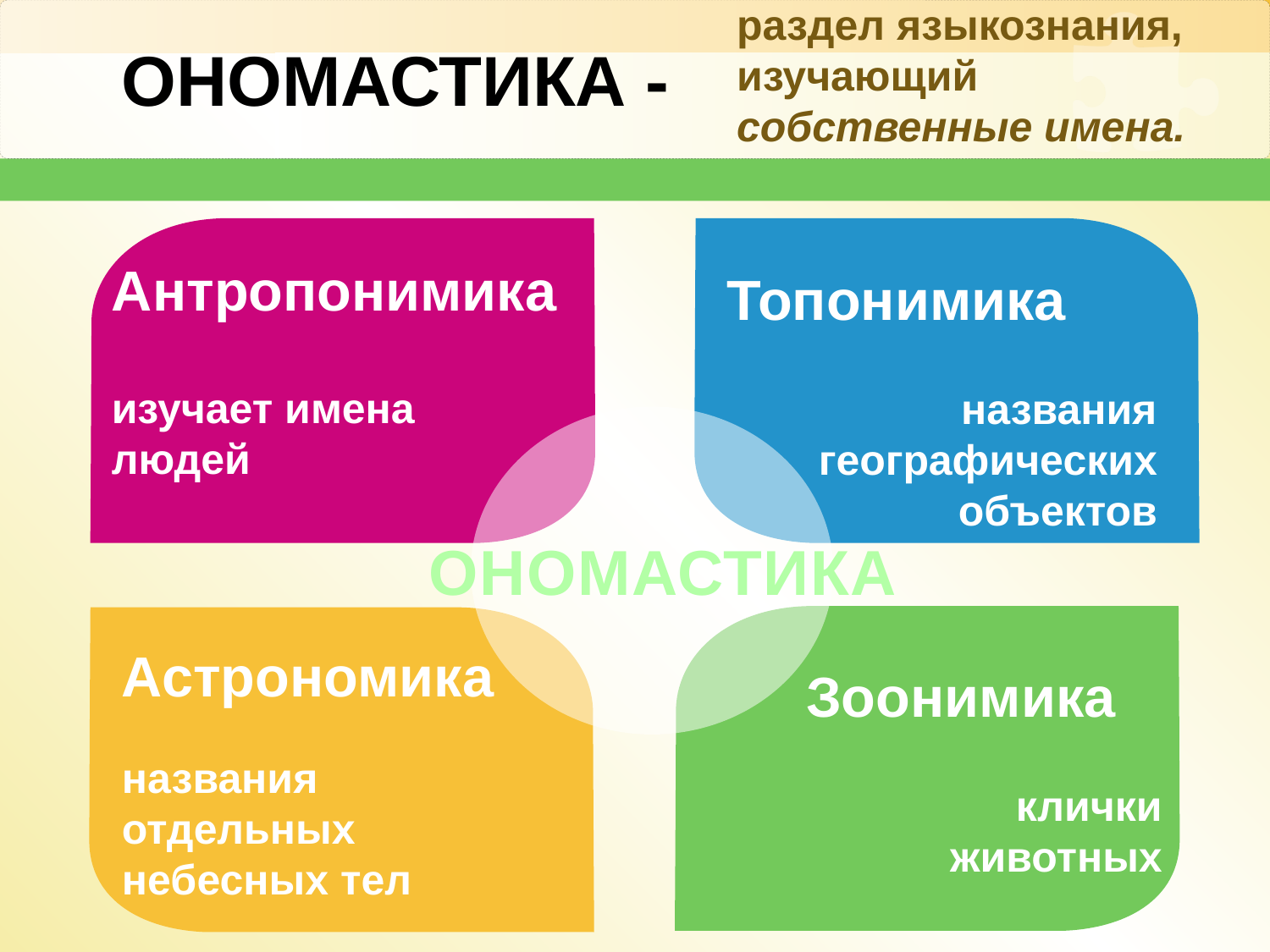

раздел языкознания, изучающий
собственные имена.
# ОНОМАСТИКА -

Антропонимика

изучает имена
людей
Топонимика

названия
географических объектов

ОНОМАСТИКА

Астрономика

названия
отдельных
небесных тел
Зоонимика

клички животных